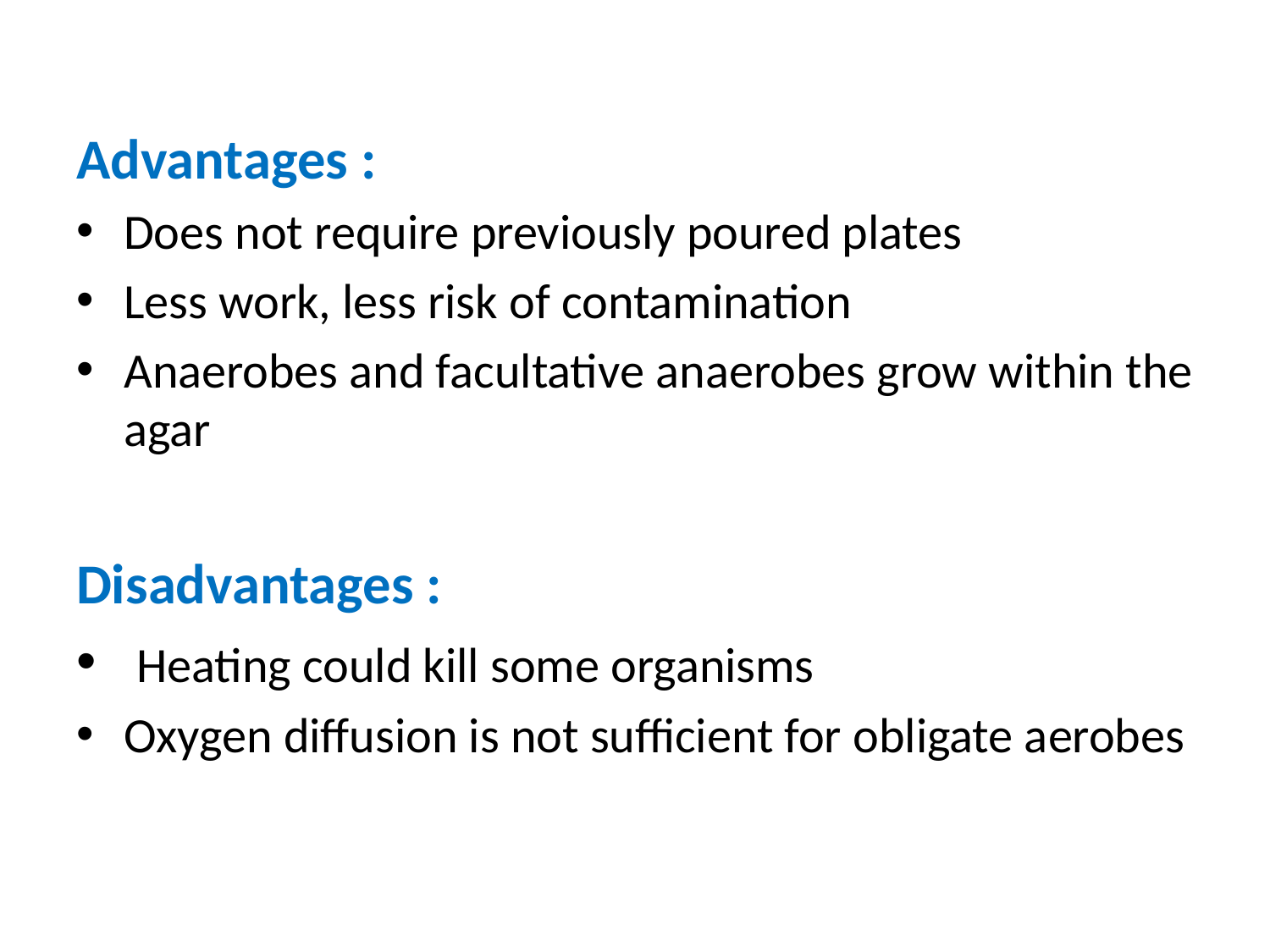

#
Advantages :
Does not require previously poured plates
Less work, less risk of contamination
Anaerobes and facultative anaerobes grow within the agar

Disadvantages :
 Heating could kill some organisms
Oxygen diffusion is not sufficient for obligate aerobes